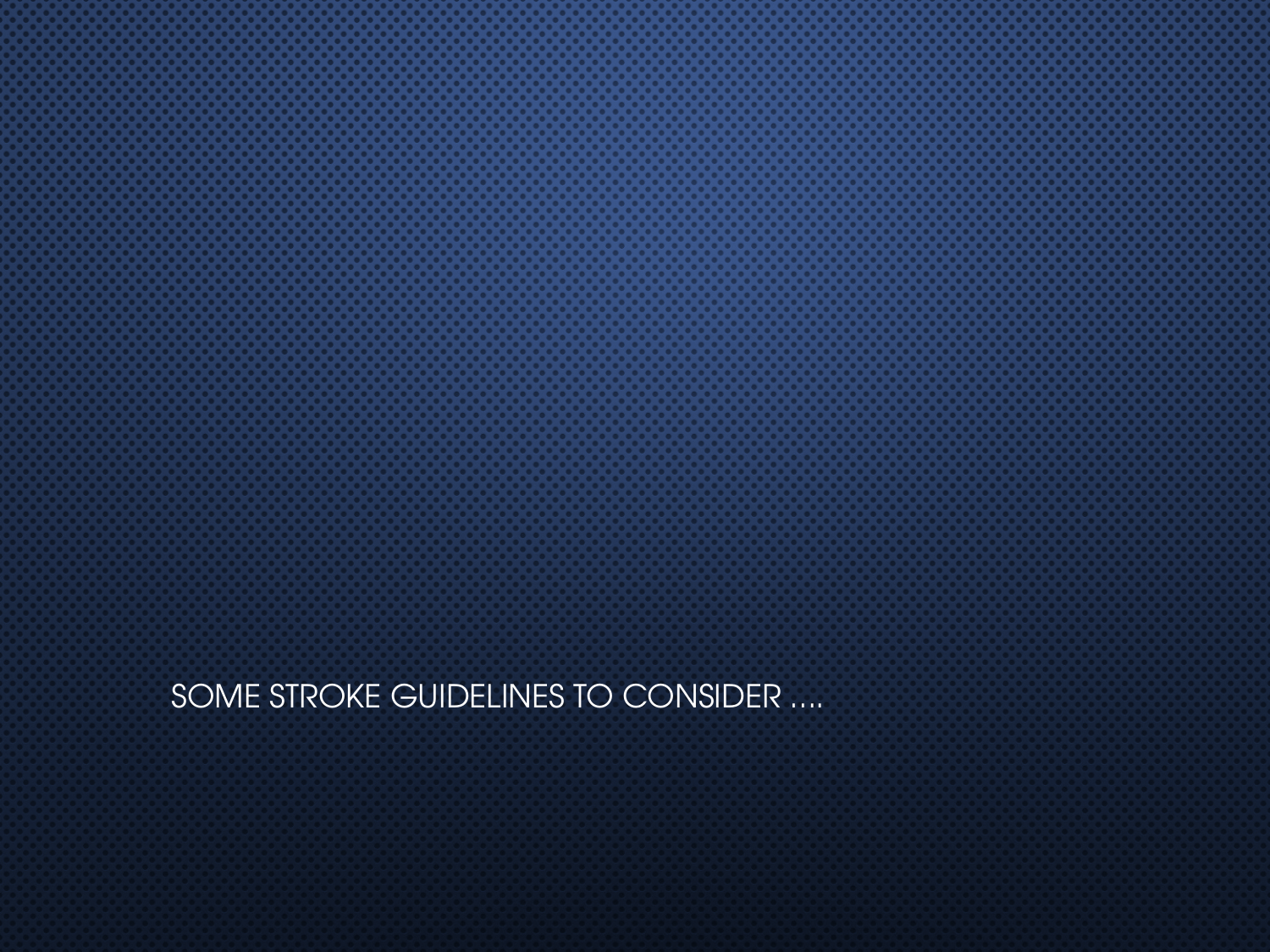

#
Some Stroke Guidelines to Consider ….